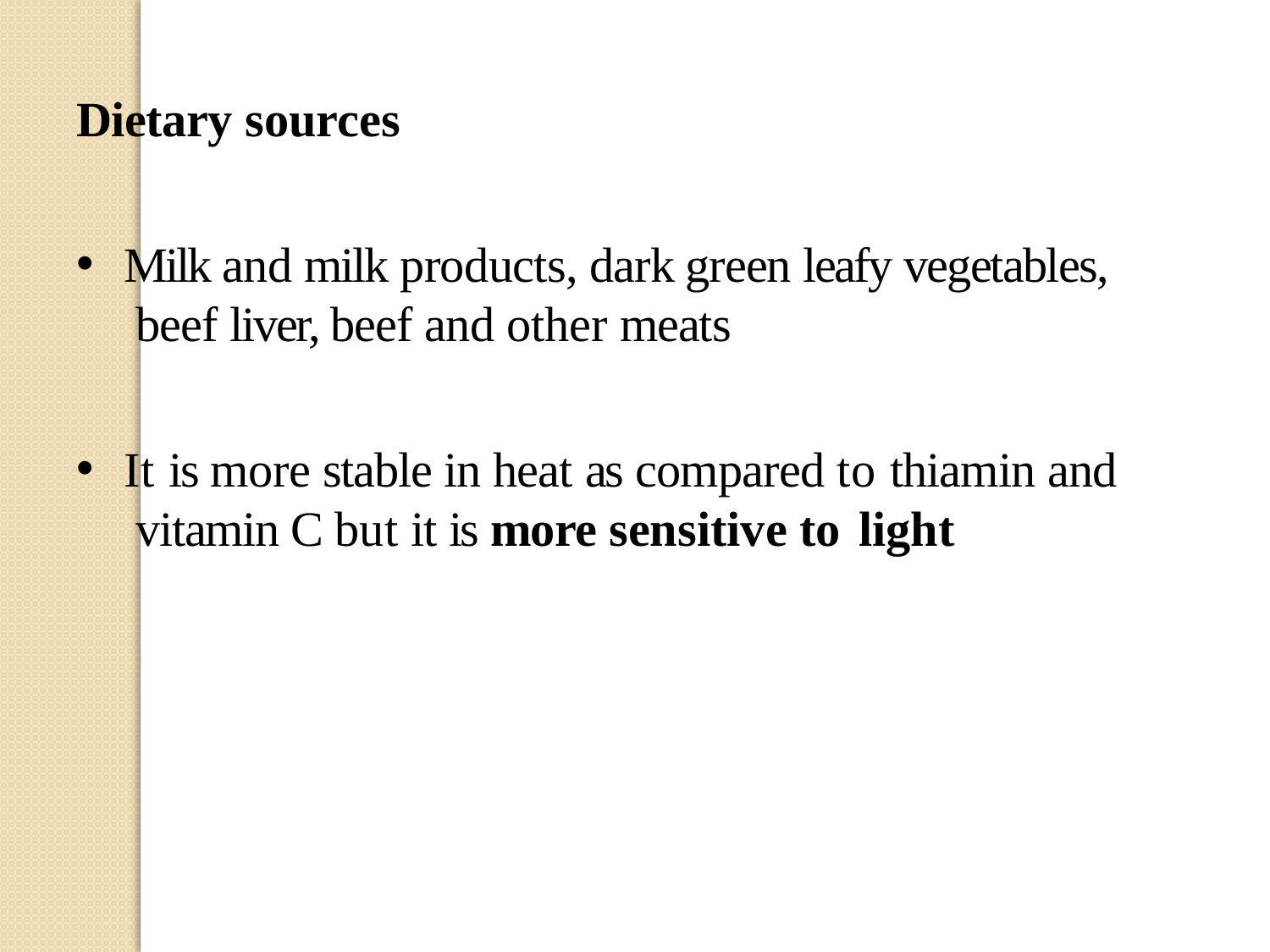

Dietary sources

Milk and milk products, dark green leafy vegetables,  beef liver, beef and other meats

It is more stable in heat as compared to thiamin and  vitamin C but it is more sensitive to light